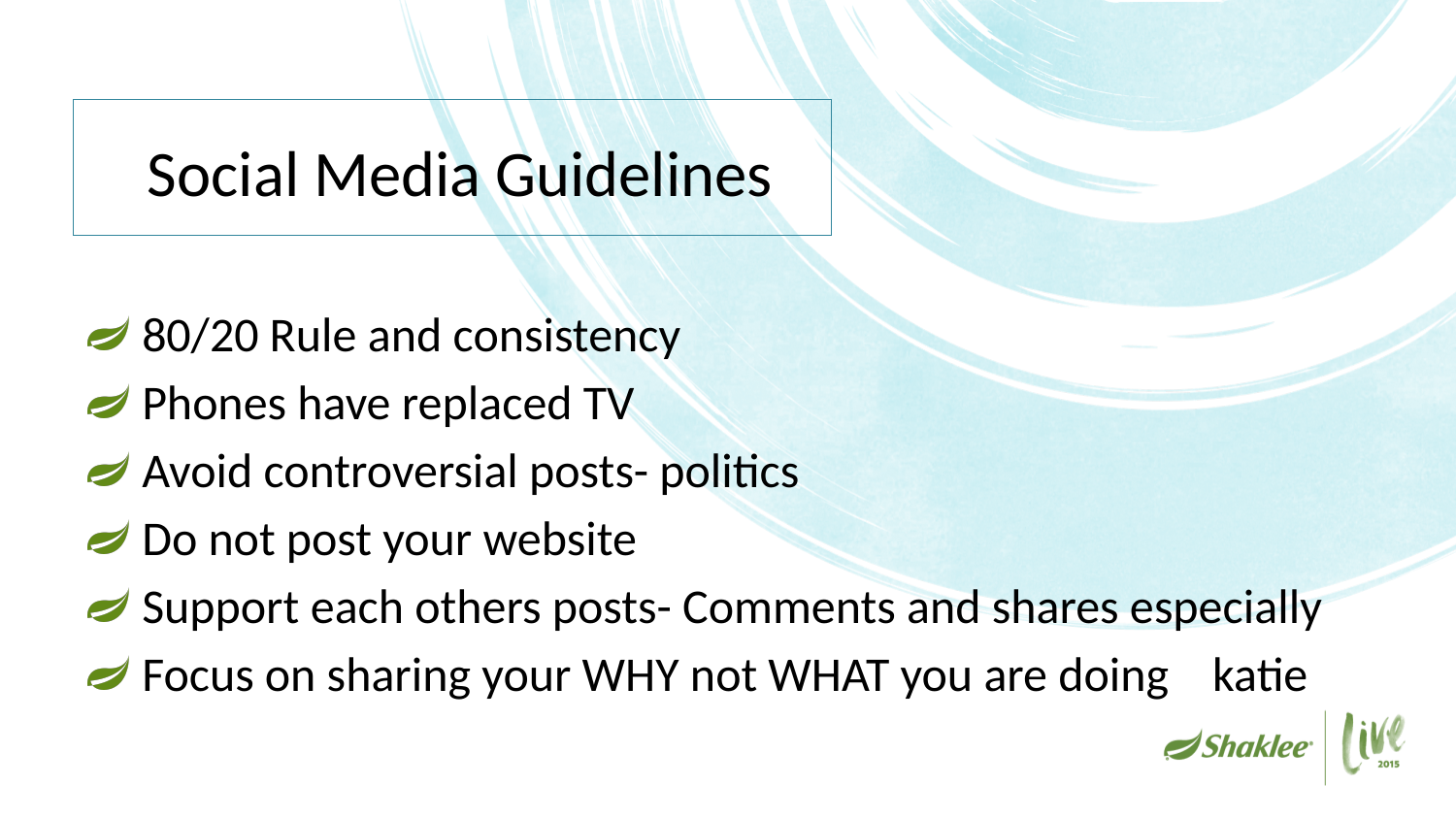

# Social Media Guidelines
80/20 Rule and consistency
Phones have replaced TV
Avoid controversial posts- politics
Do not post your website
Support each others posts- Comments and shares especially
Focus on sharing your WHY not WHAT you are doing    katie